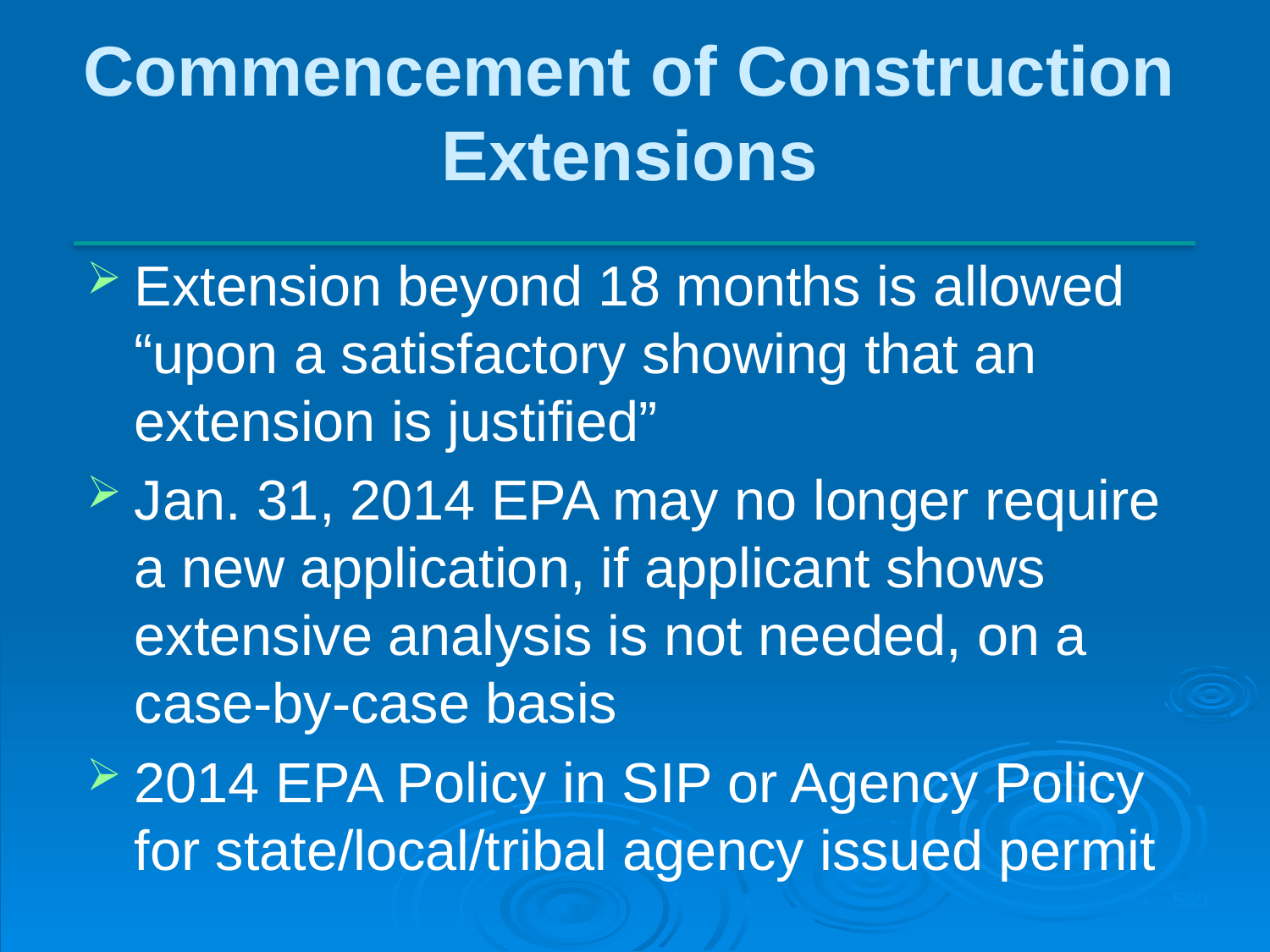

Commencement of Construction Extensions
Extension beyond 18 months is allowed “upon a satisfactory showing that an extension is justified”
Jan. 31, 2014 EPA may no longer require a new application, if applicant shows extensive analysis is not needed, on a case-by-case basis
2014 EPA Policy in SIP or Agency Policy for state/local/tribal agency issued permit
559